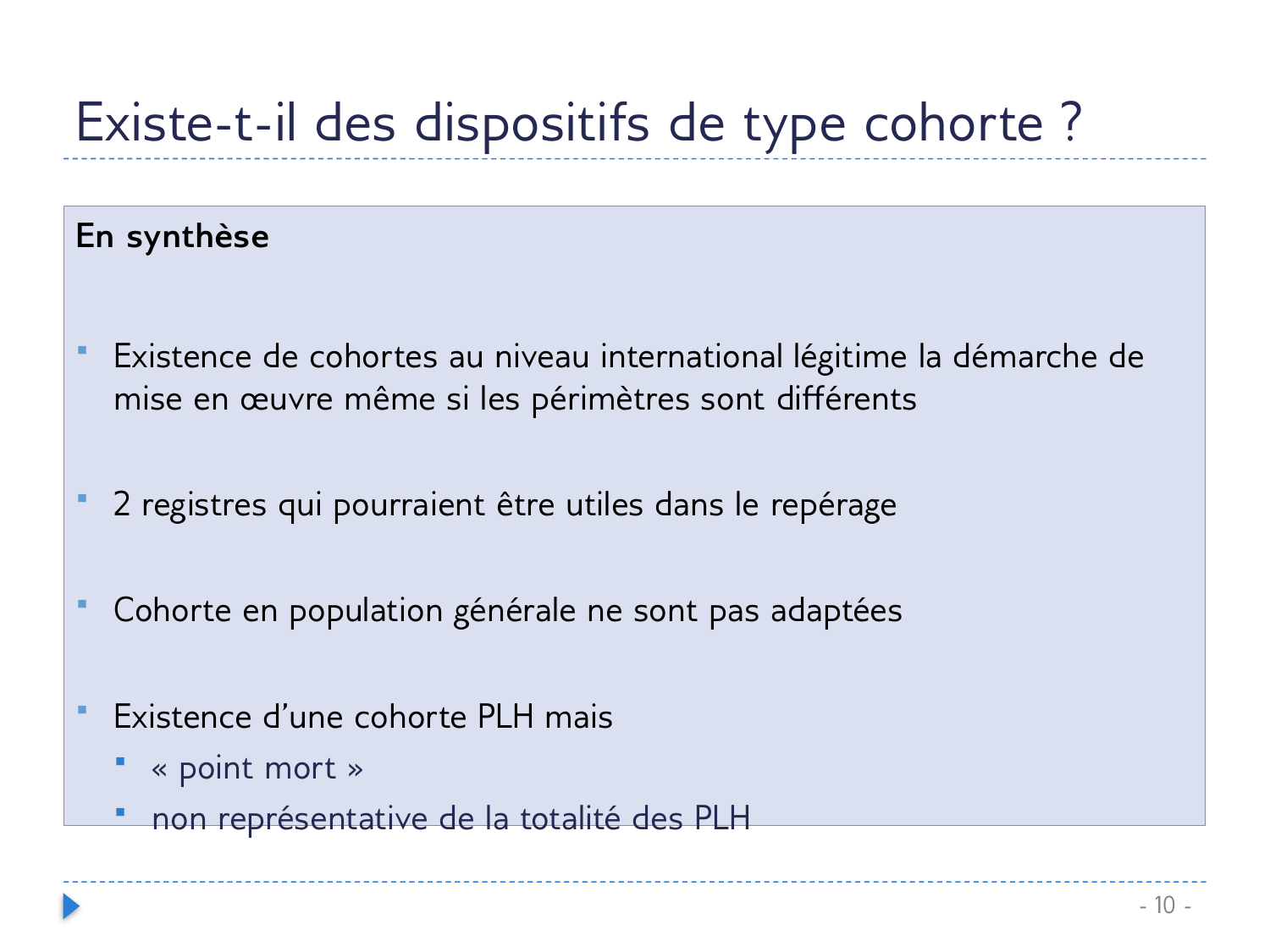

# Existe-t-il des dispositifs de type cohorte ?
En synthèse

Existence de cohortes au niveau international légitime la démarche de mise en œuvre même si les périmètres sont différents

2 registres qui pourraient être utiles dans le repérage

Cohorte en population générale ne sont pas adaptées

Existence d’une cohorte PLH mais
« point mort »
non représentative de la totalité des PLH
- 10 -